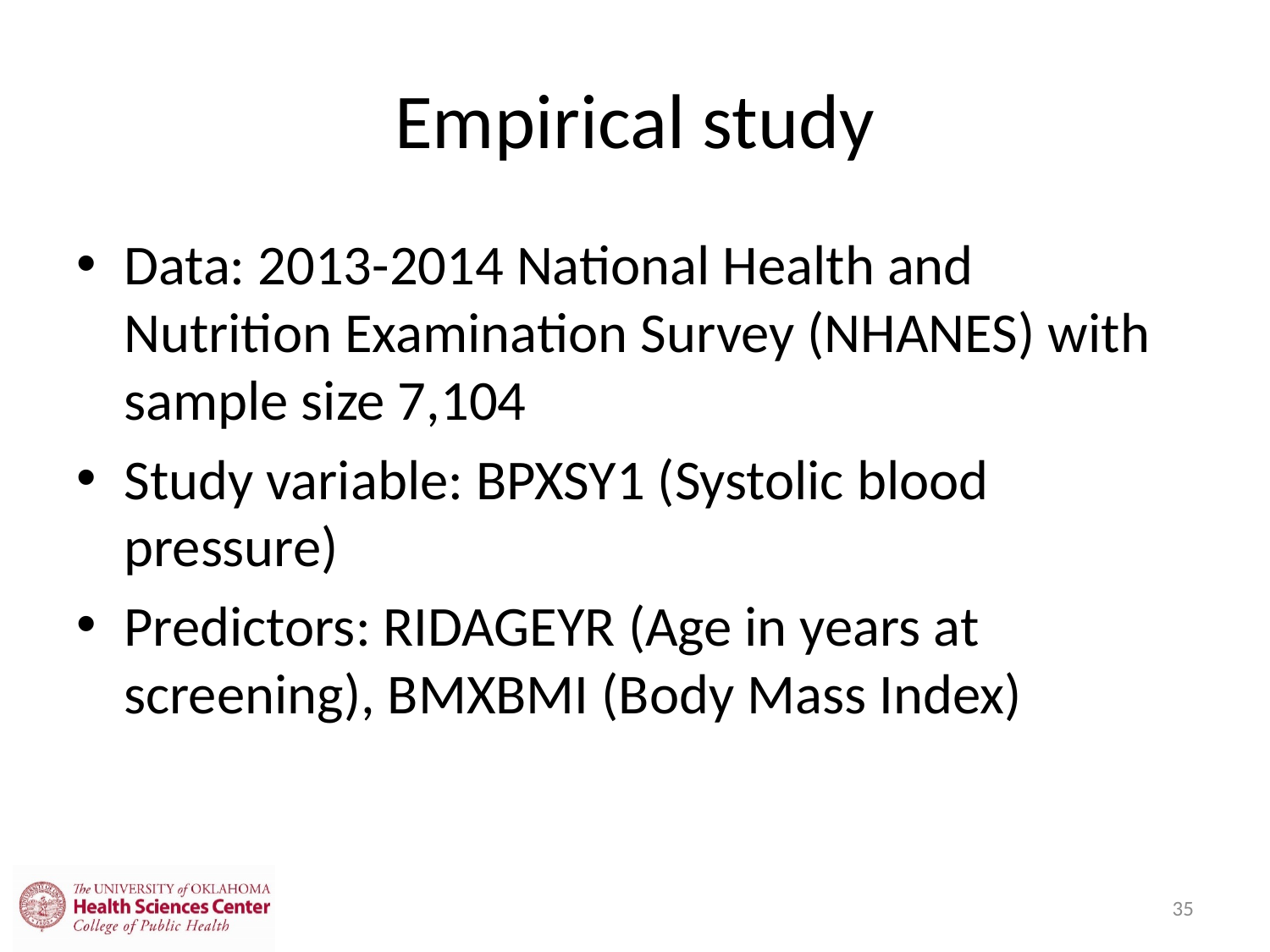

# Empirical study
Data: 2013-2014 National Health and Nutrition Examination Survey (NHANES) with sample size 7,104
Study variable: BPXSY1 (Systolic blood pressure)
Predictors: RIDAGEYR (Age in years at screening), BMXBMI (Body Mass Index)

35